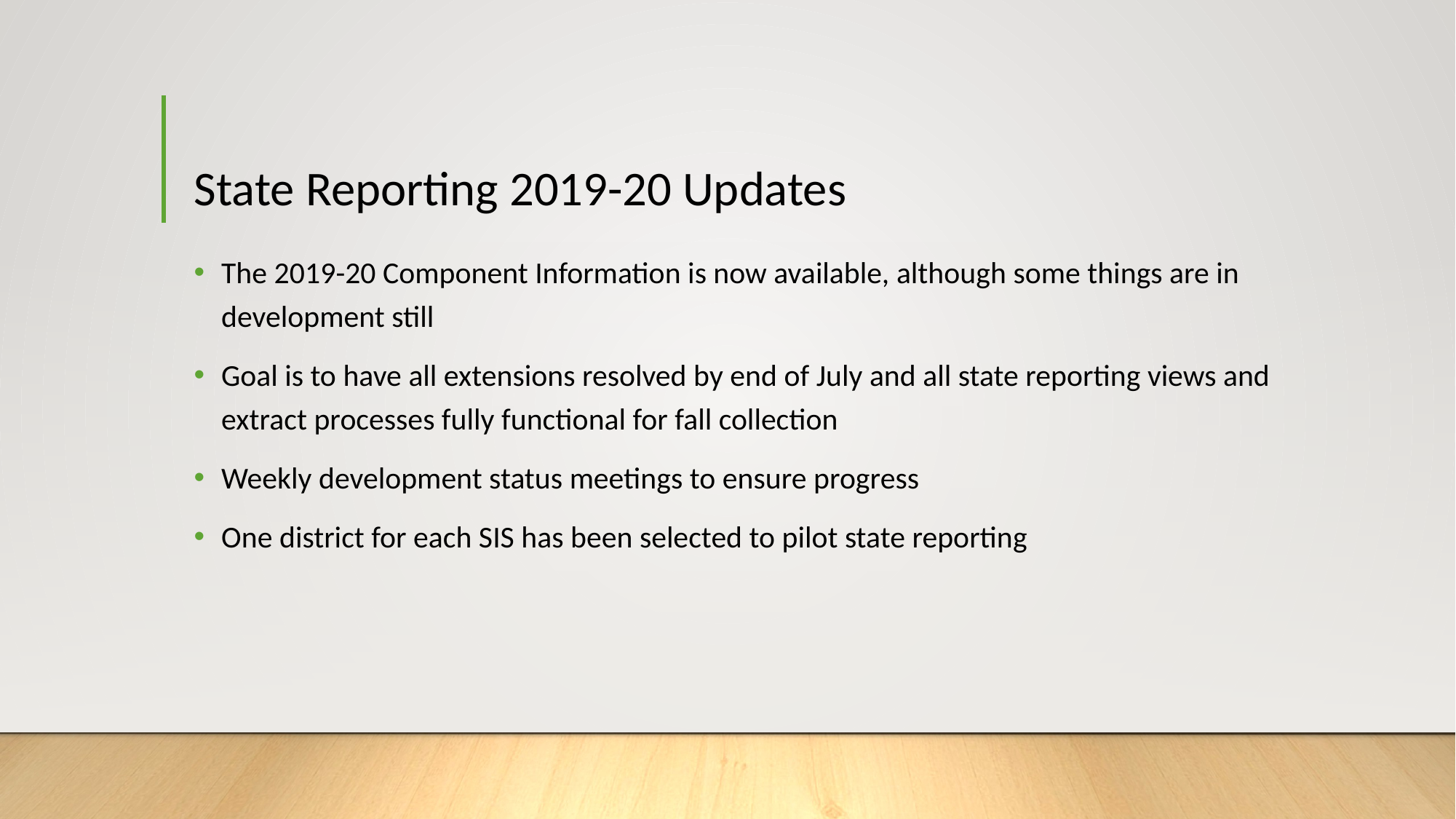

# State Reporting 2019-20 Updates
The 2019-20 Component Information is now available, although some things are in development still
Goal is to have all extensions resolved by end of July and all state reporting views and extract processes fully functional for fall collection
Weekly development status meetings to ensure progress
One district for each SIS has been selected to pilot state reporting